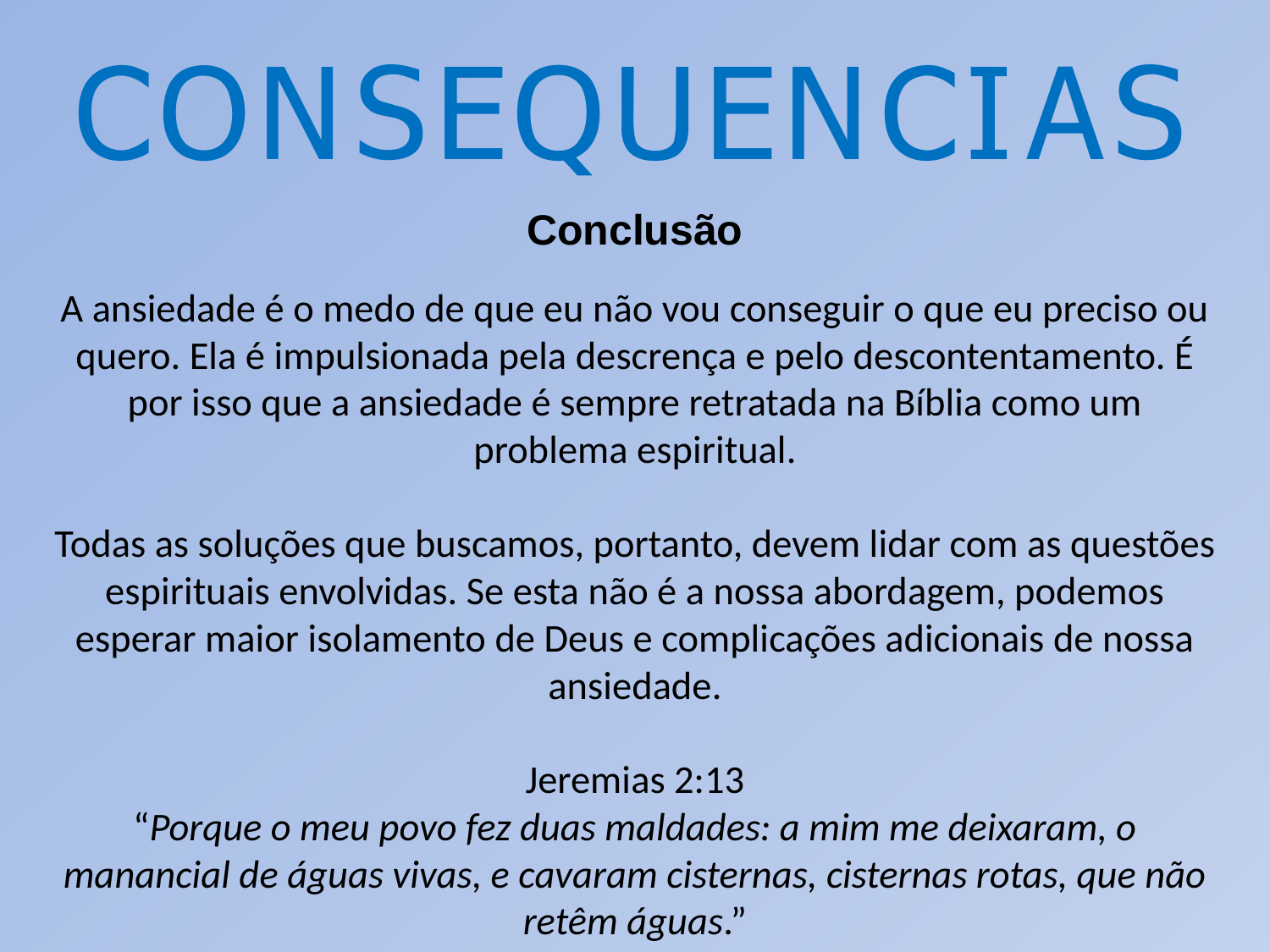

CONSEQUENCIAS

Conclusão

A ansiedade é o medo de que eu não vou conseguir o que eu preciso ou quero. Ela é impulsionada pela descrença e pelo descontentamento. É por isso que a ansiedade é sempre retratada na Bíblia como um problema espiritual.
Todas as soluções que buscamos, portanto, devem lidar com as questões espirituais envolvidas. Se esta não é a nossa abordagem, podemos esperar maior isolamento de Deus e complicações adicionais de nossa ansiedade.
Jeremias 2:13
“Porque o meu povo fez duas maldades: a mim me deixaram, o manancial de águas vivas, e cavaram cisternas, cisternas rotas, que não retêm águas.”